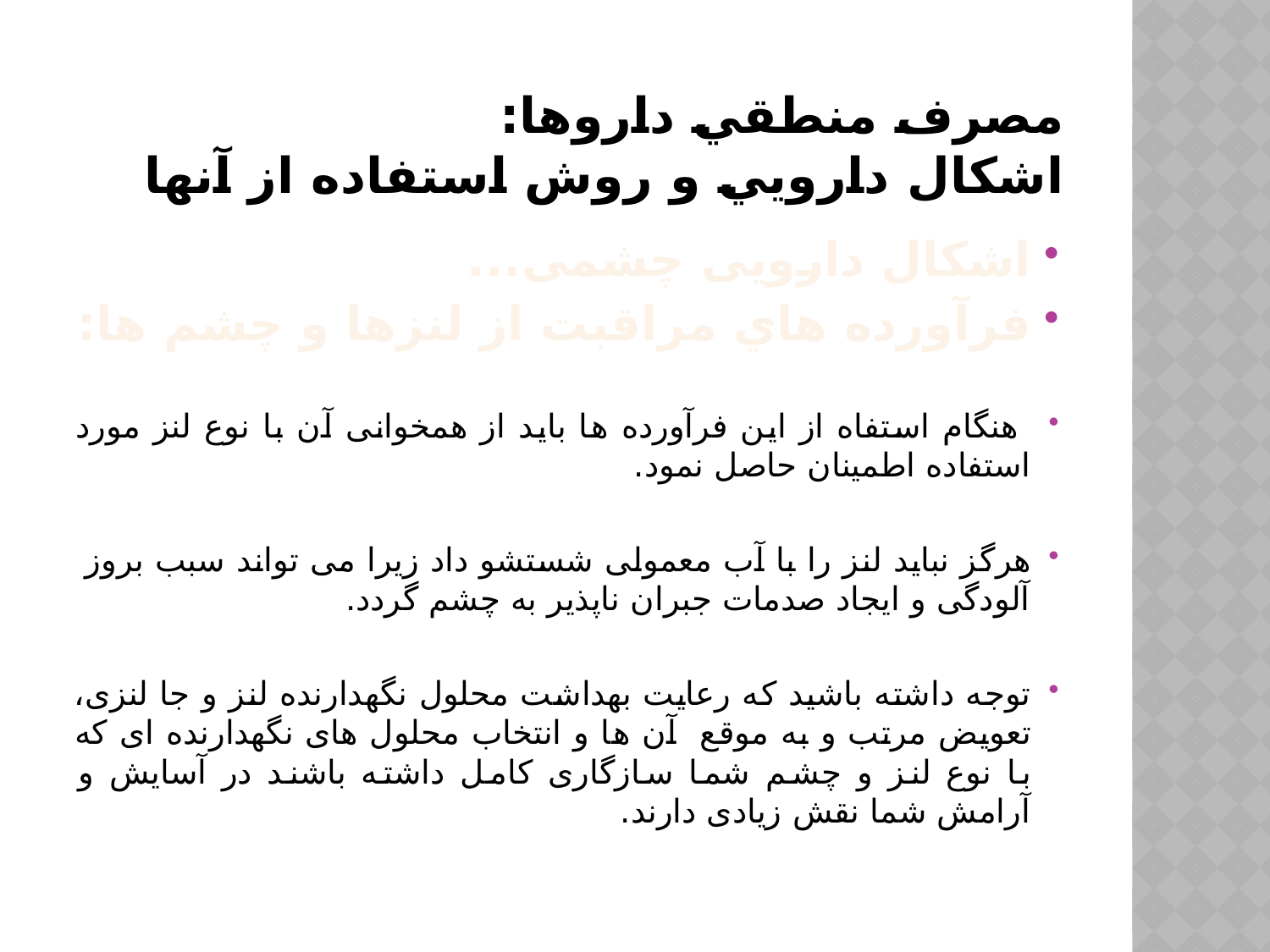

# مصرف منطقي داروها: اشكال دارويي و روش استفاده از آنها
اشکال دارویی چشمی...
فرآورده هاي مراقبت از لنزها و چشم ها:

 هنگام استفاه از این فرآورده ها باید از همخوانی آن با نوع لنز مورد استفاده اطمینان حاصل نمود.

هرگز نباید لنز را با آب معمولی شستشو داد زیرا می تواند سبب بروز  آلودگی و ایجاد صدمات جبران ناپذیر به چشم گردد.

توجه داشته باشید که رعایت بهداشت محلول نگهدارنده لنز و جا لنزی، تعویض مرتب و به موقع  آن ها و انتخاب محلول های نگهدارنده ای که با نوع لنز و چشم شما سازگاری کامل داشته باشند در آسایش و آرامش شما نقش زیادی دارند.